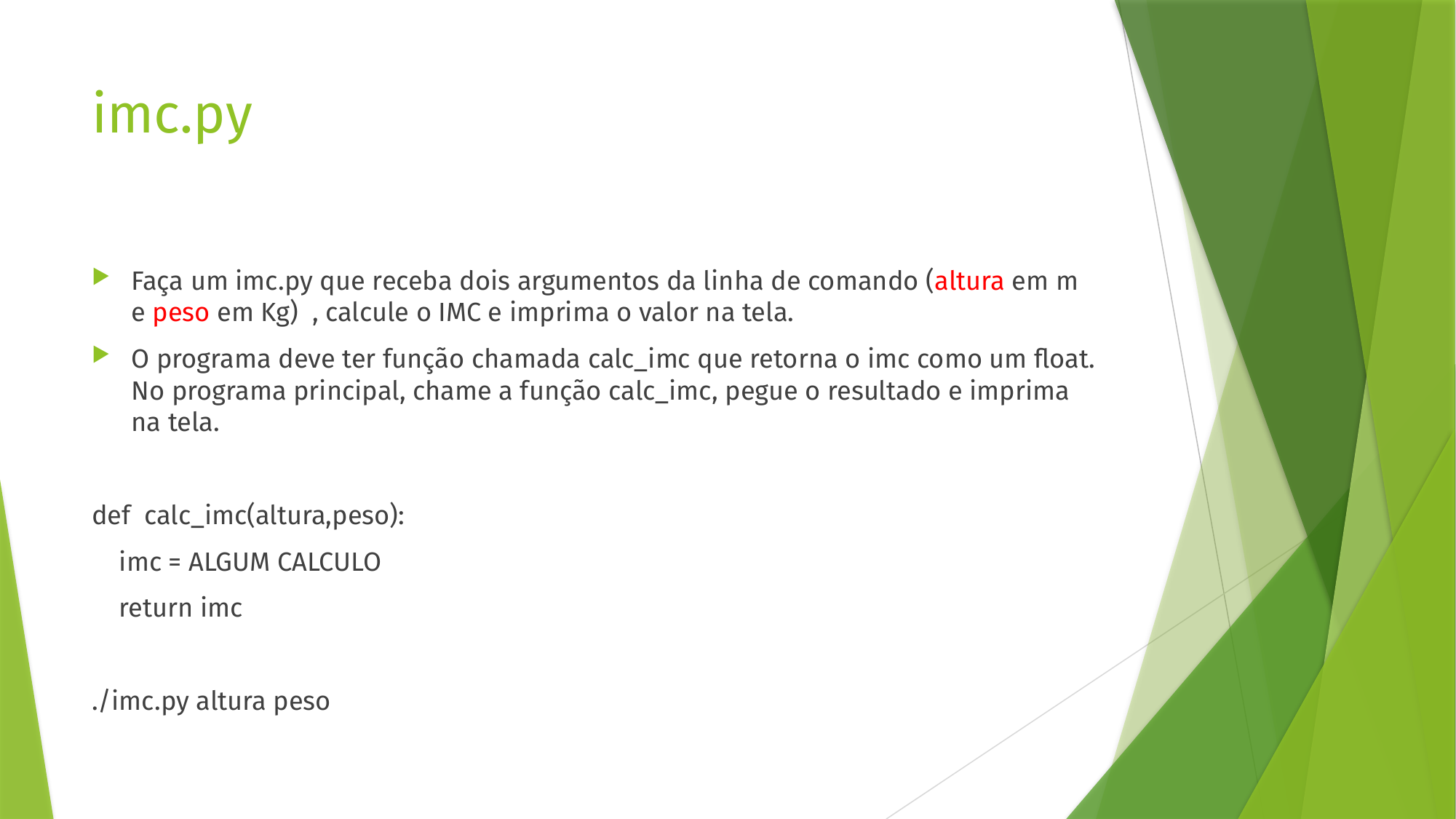

# imc.py
Faça um imc.py que receba dois argumentos da linha de comando (altura em m e peso em Kg)  , calcule o IMC e imprima o valor na tela.
O programa deve ter função chamada calc_imc que retorna o imc como um float. No programa principal, chame a função calc_imc, pegue o resultado e imprima na tela.

def  calc_imc(altura,peso):
    imc = ALGUM CALCULO
    return imc

./imc.py altura peso